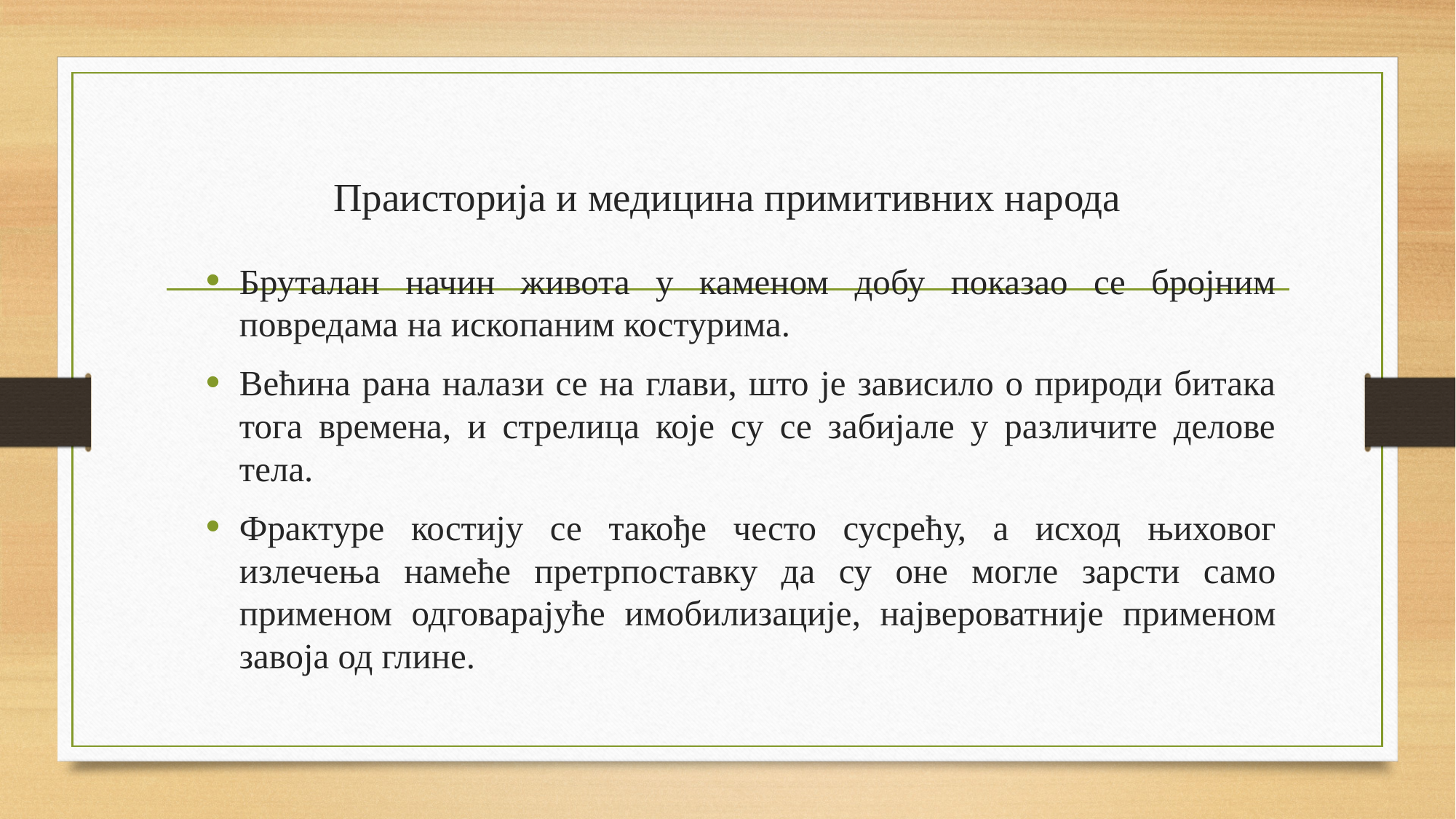

# Праисторија и медицина примитивних народа
Бруталан начин живота у каменом добу показао се бројним повредама на ископаним костурима.
Већина рана налази се на глави, што је зависило о природи битака тога времена, и стрелица које су се забијале у различите делове тела.
Фрактуре костију се такође често сусрећу, а исход њиховог излечења намеће претрпоставку да су оне могле зарсти само применом одговарајуће имобилизације, највероватније применом завоја од глине.